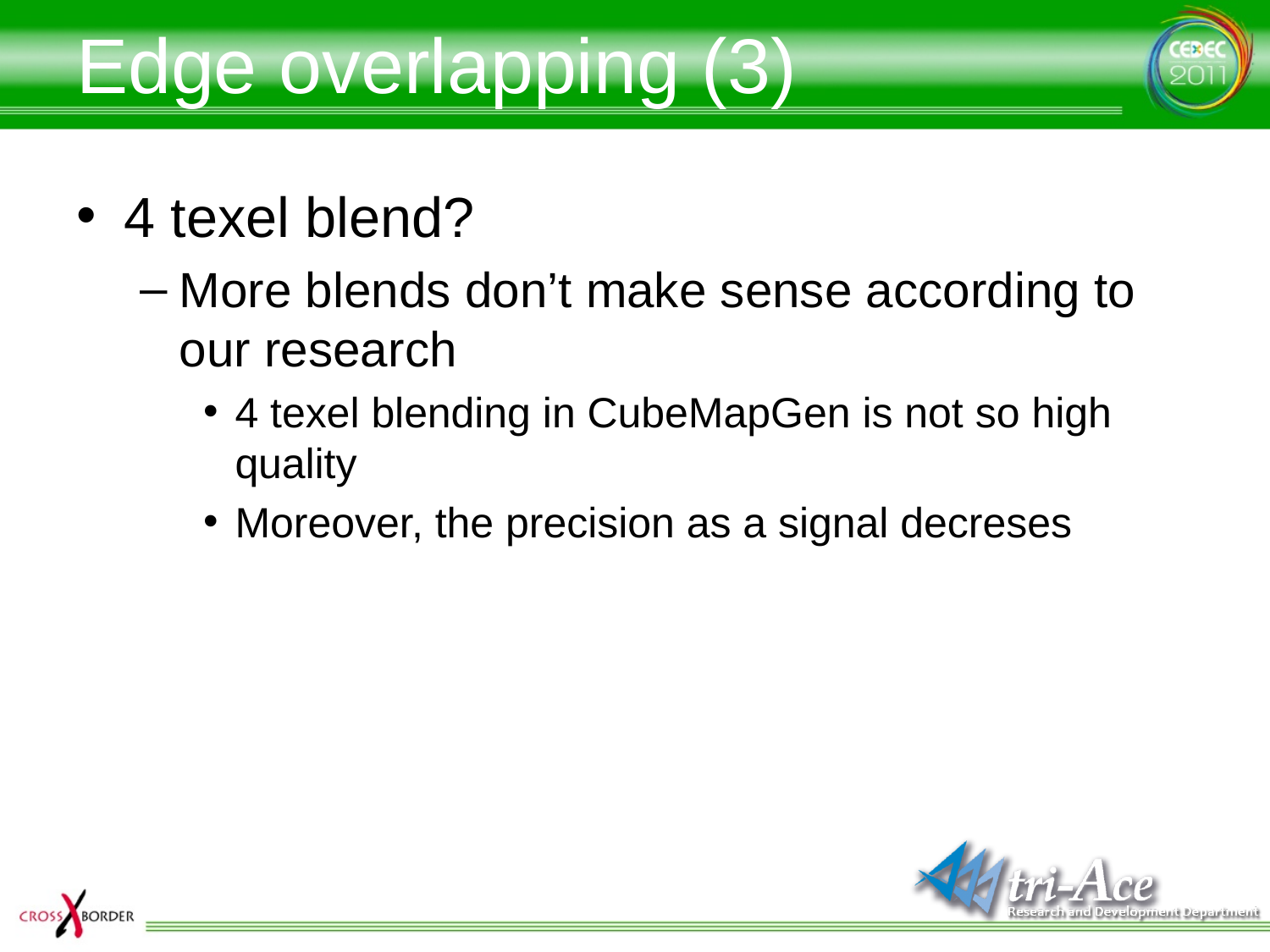

# Edge overlapping (3)
4 texel blend?
More blends don’t make sense according to our research
4 texel blending in CubeMapGen is not so high quality
Moreover, the precision as a signal decreses